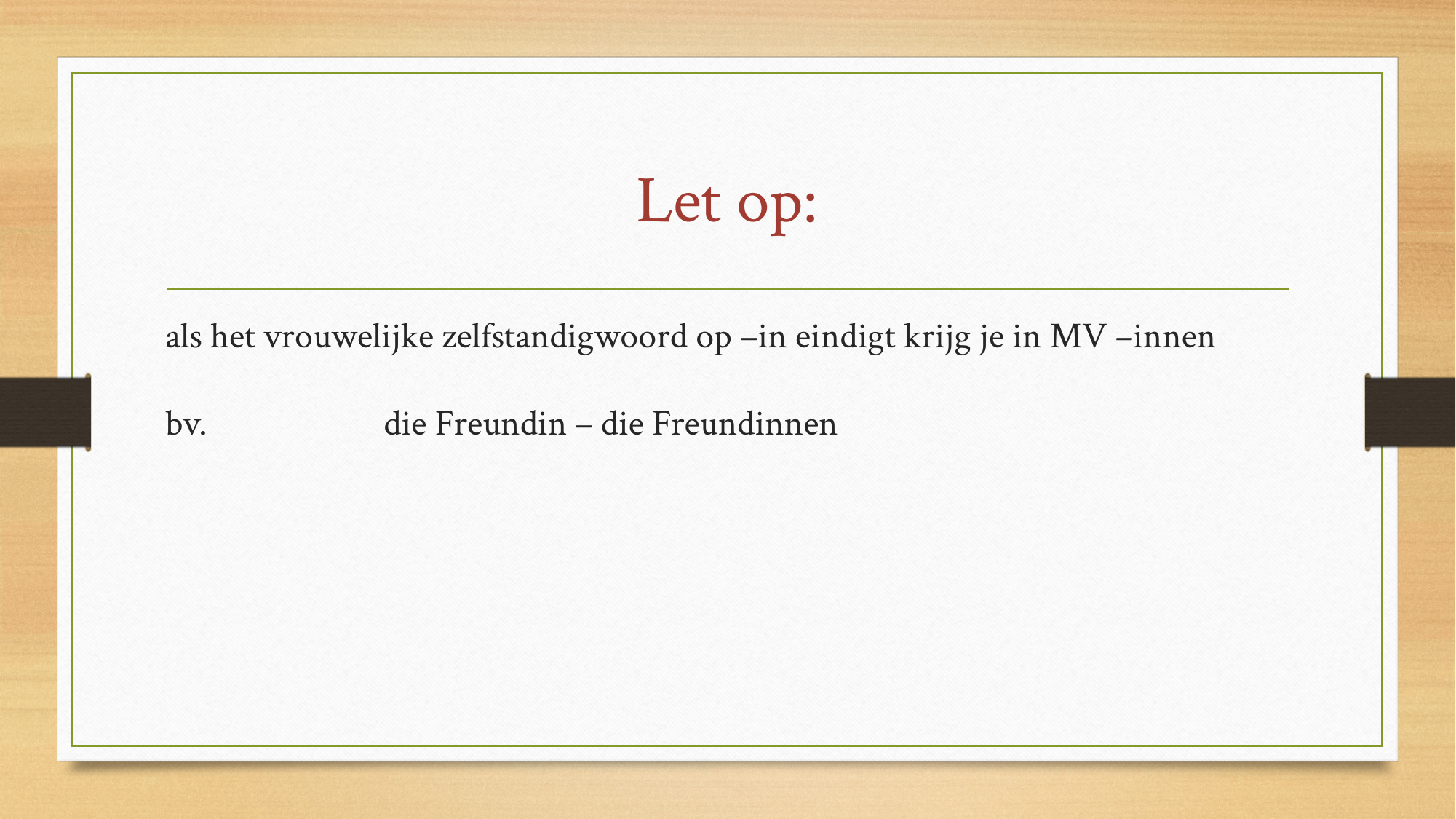

# Let op:
als het vrouwelijke zelfstandigwoord op –in eindigt krijg je in MV –innen
bv. 		die Freundin – die Freundinnen